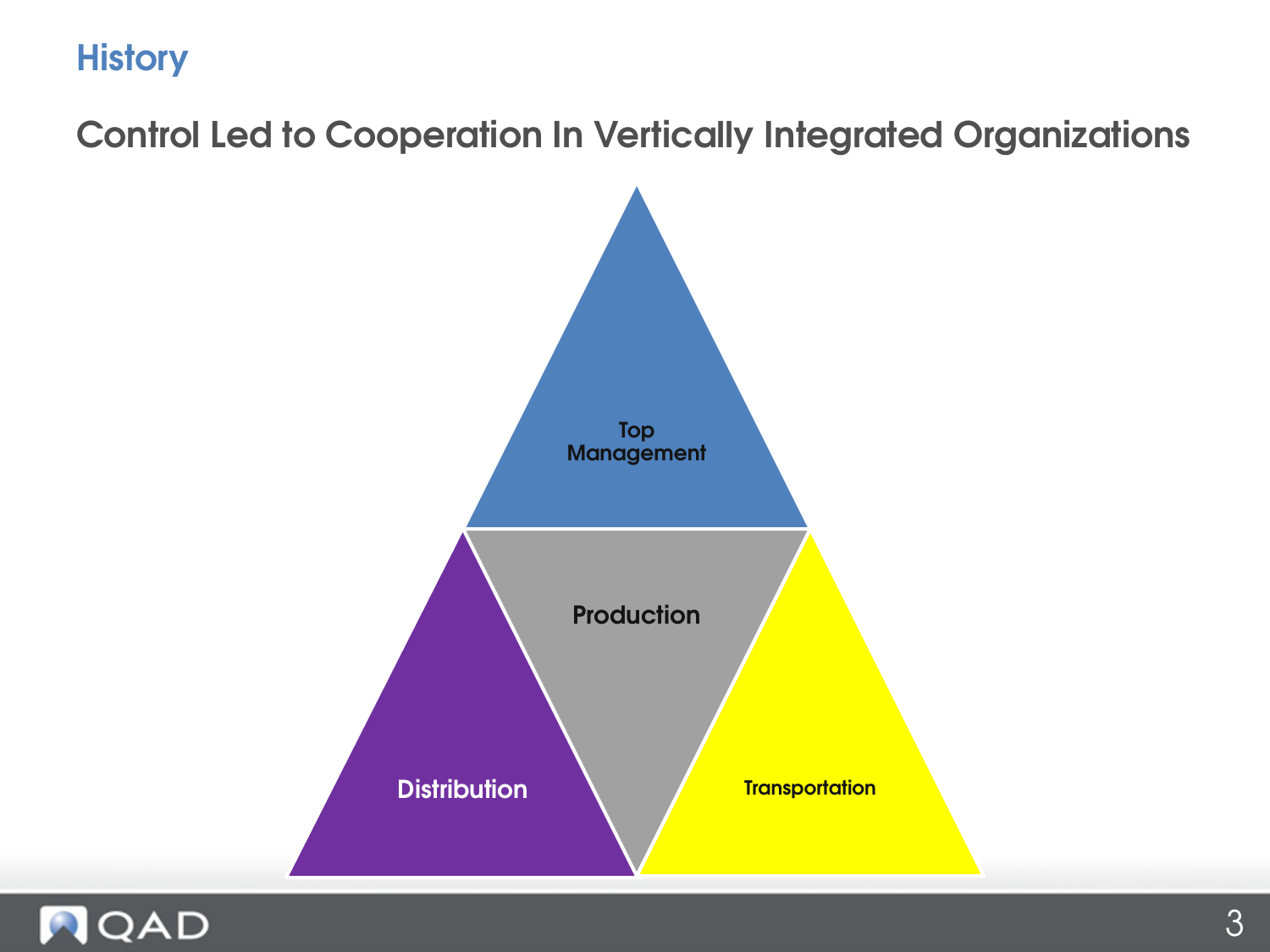

History
# Control Led to Cooperation In Vertically Integrated Organizations
Top Management
Distribution
Production
Transportation
3